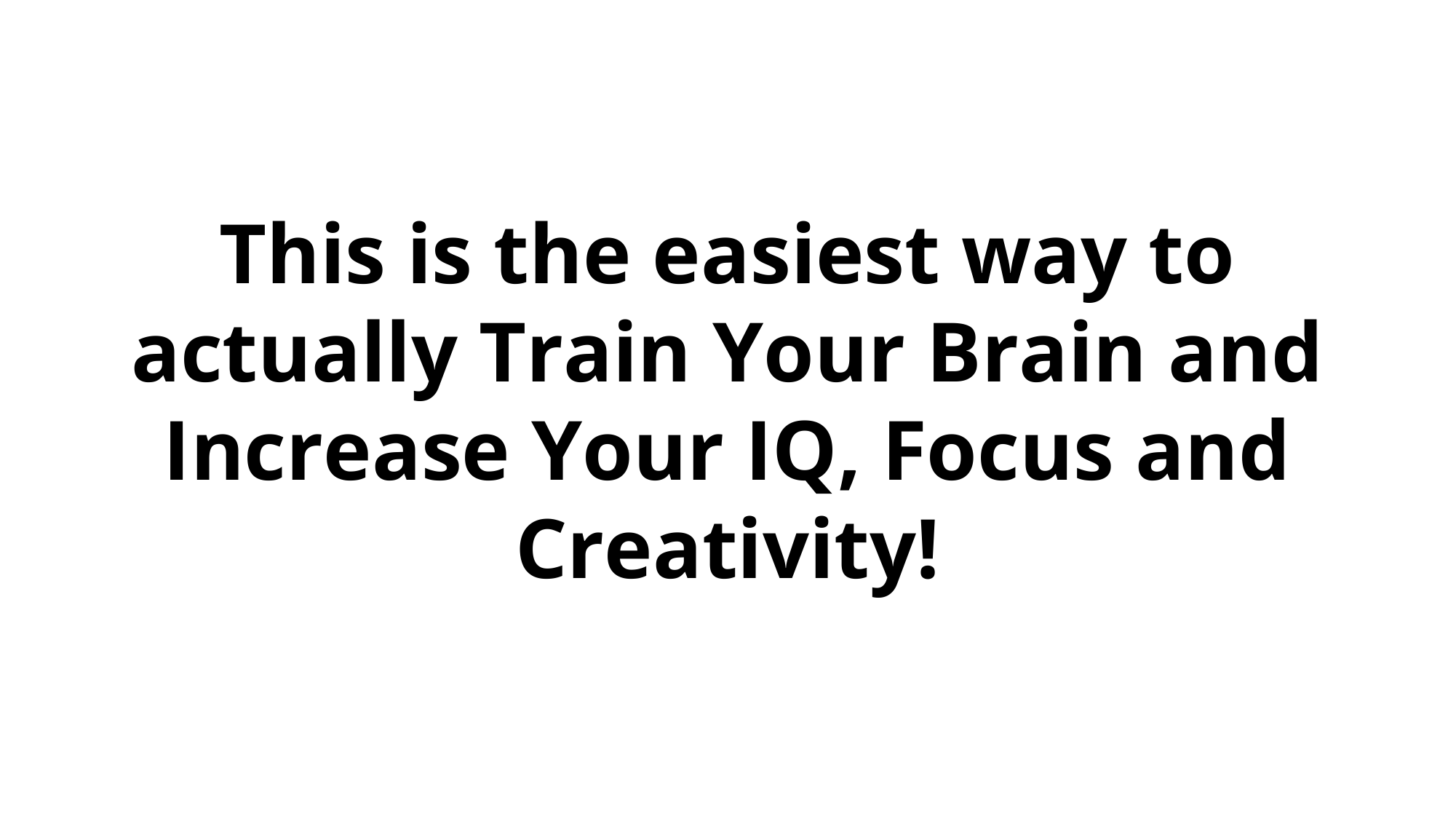

This is the easiest way to actually Train Your Brain and Increase Your IQ, Focus and Creativity!